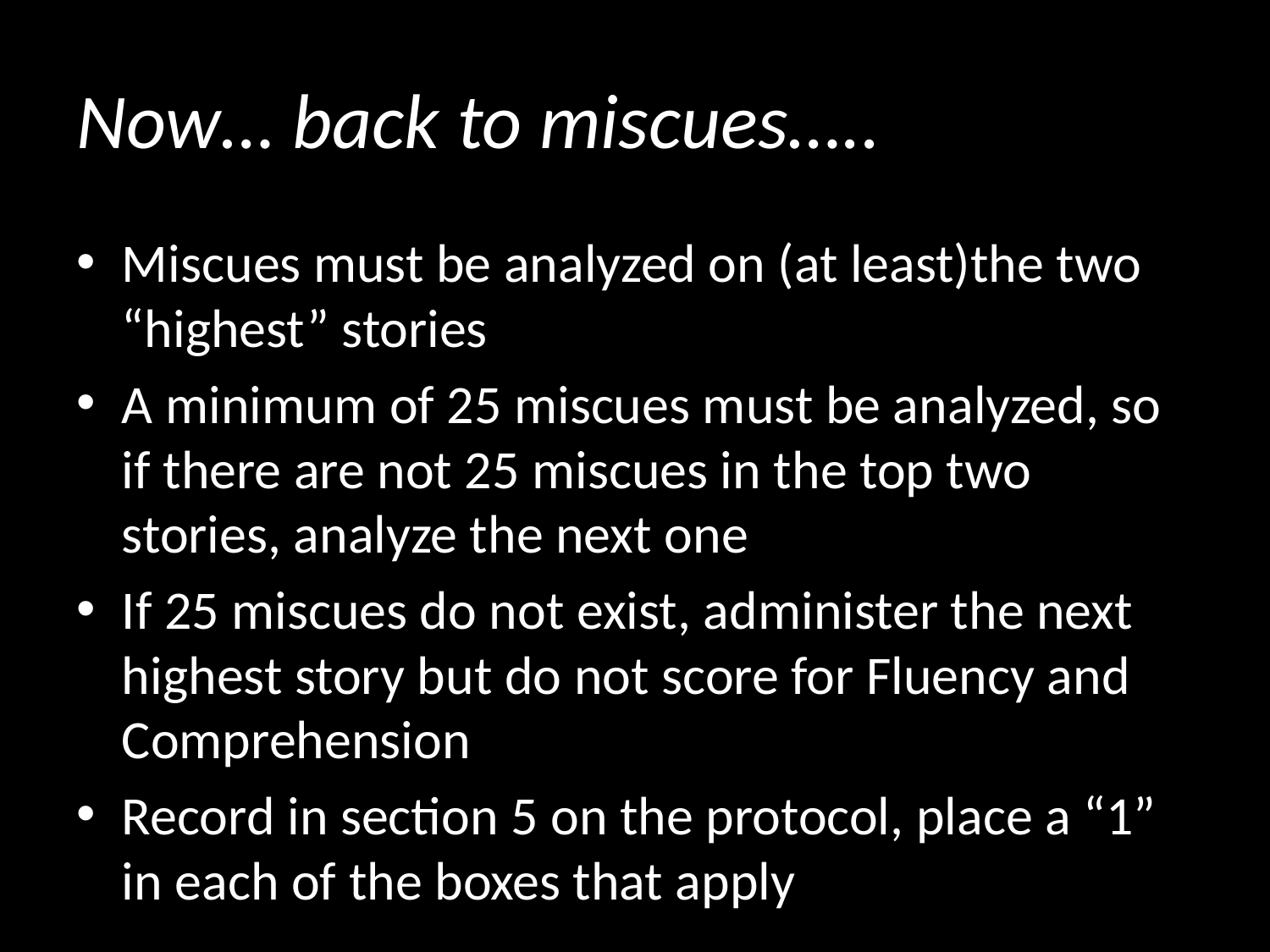

# Now… back to miscues…..
Miscues must be analyzed on (at least)the two “highest” stories
A minimum of 25 miscues must be analyzed, so if there are not 25 miscues in the top two stories, analyze the next one
If 25 miscues do not exist, administer the next highest story but do not score for Fluency and Comprehension
Record in section 5 on the protocol, place a “1” in each of the boxes that apply